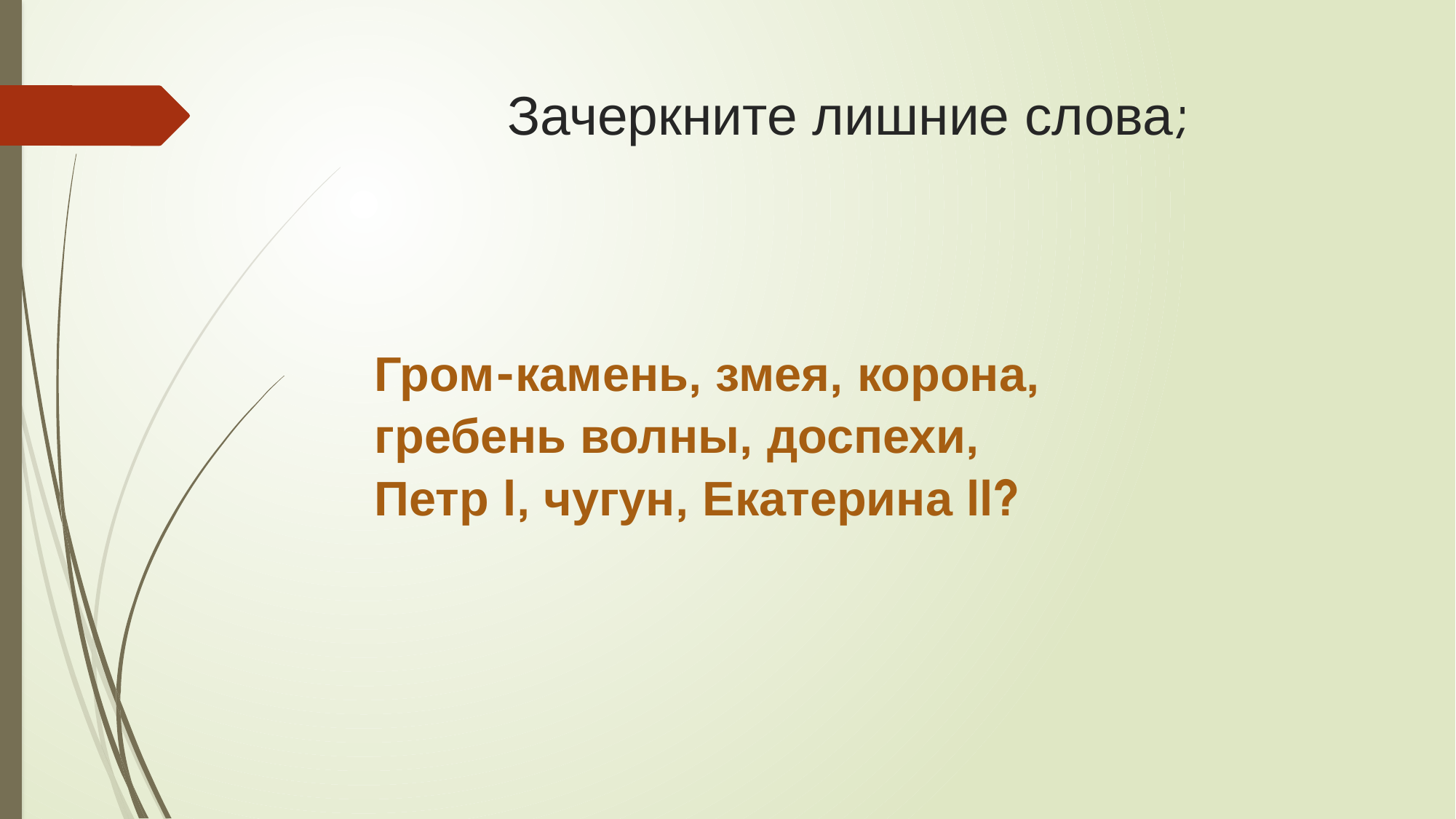

# Зачеркните лишние слова;

Гром-камень, змея, корона, гребень волны, доспехи, Петр I, чугун, Екатерина II?